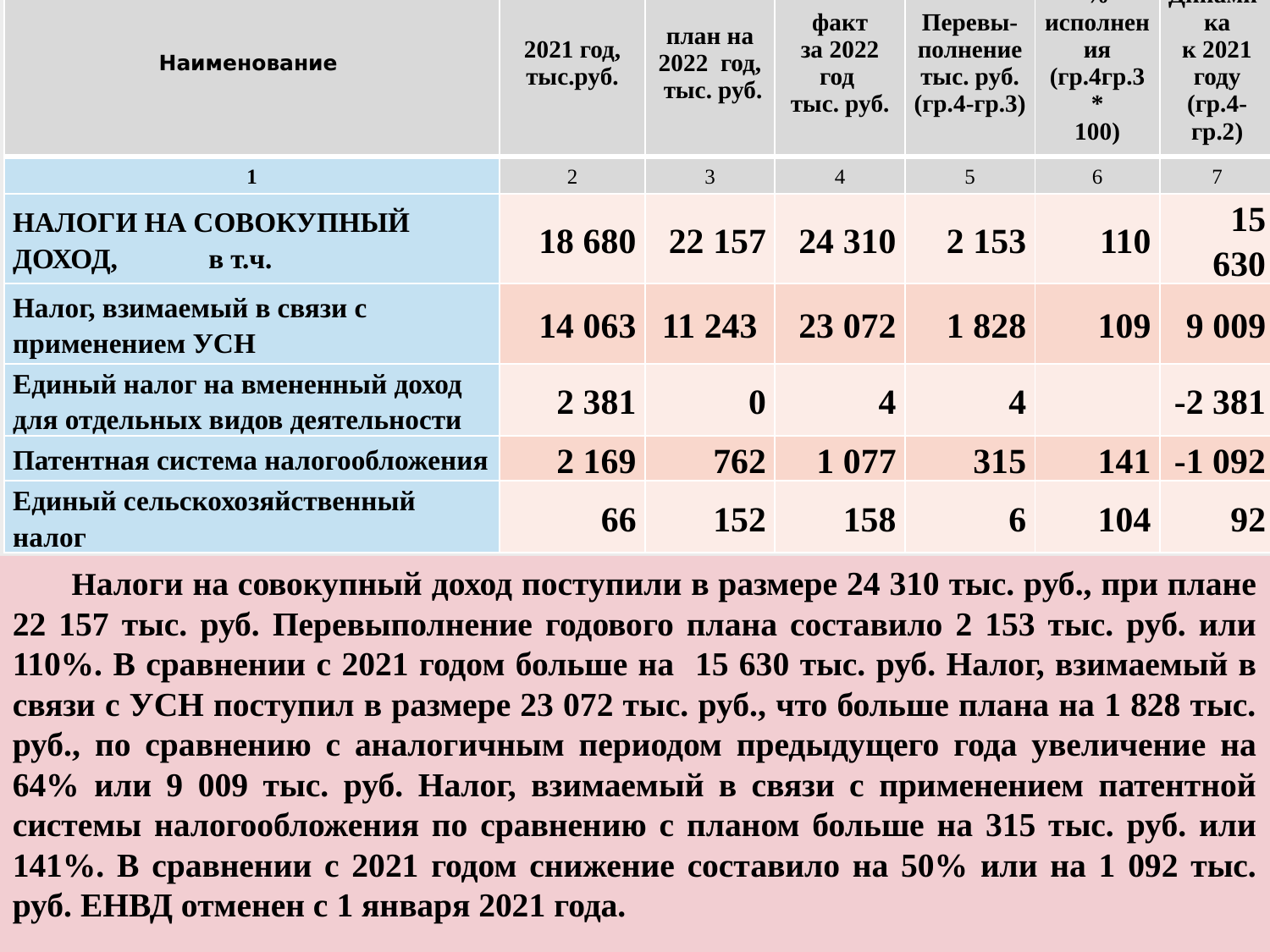

| Наименование | 2021 год, тыс.руб. | план на 2022 год, тыс. руб. | факт за 2022 год тыс. руб. | Перевы-полнение тыс. руб. (гр.4-гр.3) | % исполнения (гр.4гр.3\* 100) | Динами-ка к 2021 году (гр.4-гр.2) |
| --- | --- | --- | --- | --- | --- | --- |
| 1 | 2 | 3 | 4 | 5 | 6 | 7 |
| НАЛОГИ НА СОВОКУПНЫЙ ДОХОД, в т.ч. | 18 680 | 22 157 | 24 310 | 2 153 | 110 | 15 630 |
| Налог, взимаемый в связи с применением УСН | 14 063 | 11 243 | 23 072 | 1 828 | 109 | 9 009 |
| Единый налог на вмененный доход для отдельных видов деятельности | 2 381 | 0 | 4 | 4 |  | -2 381 |
| Патентная система налогообложения | 2 169 | 762 | 1 077 | 315 | 141 | -1 092 |
| Единый сельскохозяйственный налог | 66 | 152 | 158 | 6 | 104 | 92 |
      Налоги на совокупный доход поступили в размере 24 310 тыс. руб., при плане 22 157 тыс. руб. Перевыполнение годового плана составило 2 153 тыс. руб. или 110%. В сравнении с 2021 годом больше на  15 630 тыс. руб. Налог, взимаемый в связи с УСН поступил в размере 23 072 тыс. руб., что больше плана на 1 828 тыс. руб., по сравнению с аналогичным периодом предыдущего года увеличение на 64% или 9 009 тыс. руб. Налог, взимаемый в связи с применением патентной системы налогообложения по сравнению с планом больше на 315 тыс. руб. или 141%. В сравнении с 2021 годом снижение составило на 50% или на 1 092 тыс. руб. ЕНВД отменен с 1 января 2021 года.

6